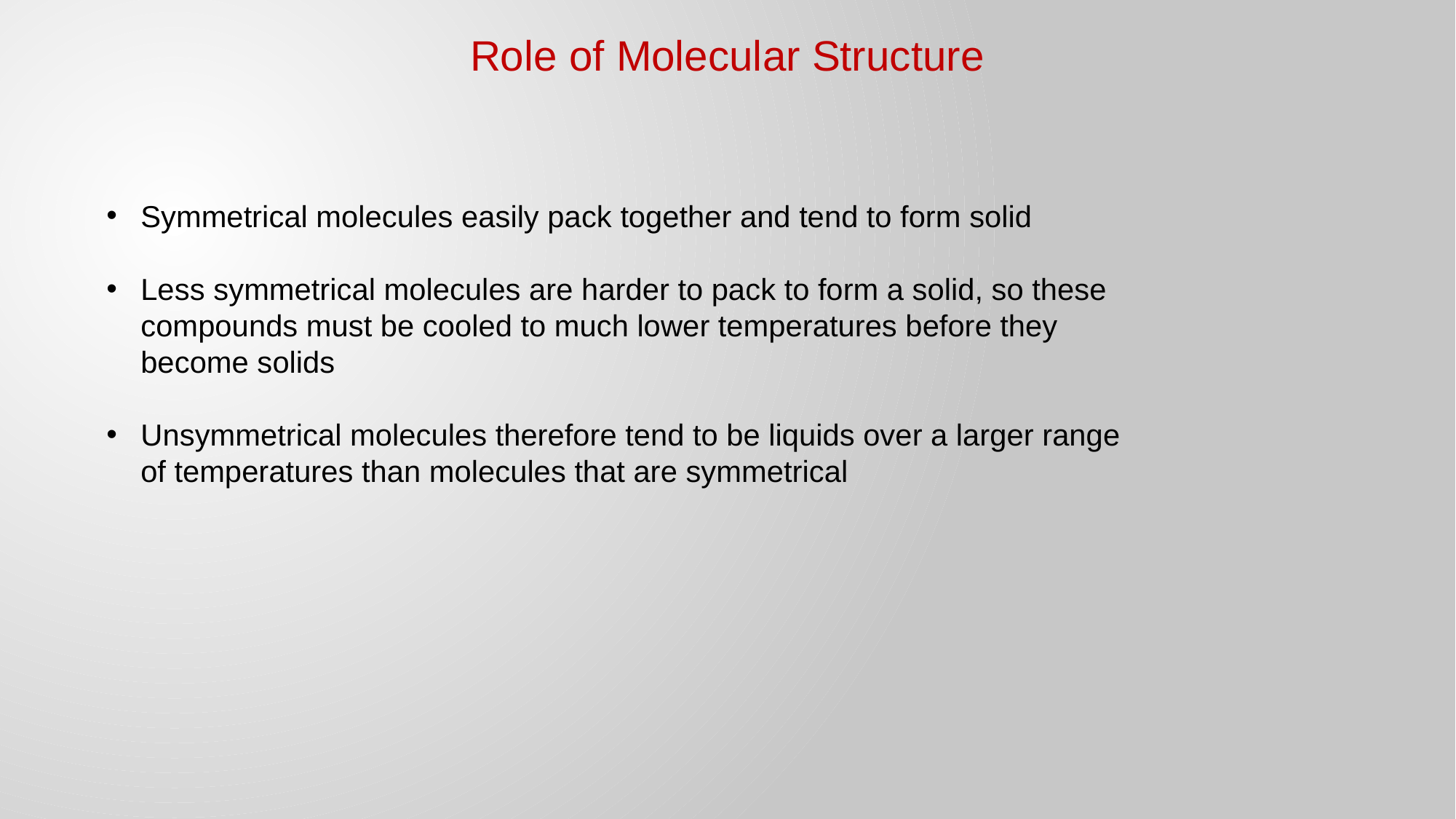

Role of Molecular Structure
Symmetrical molecules easily pack together and tend to form solid

Less symmetrical molecules are harder to pack to form a solid, so these compounds must be cooled to much lower temperatures before they become solids

Unsymmetrical molecules therefore tend to be liquids over a larger range of temperatures than molecules that are symmetrical